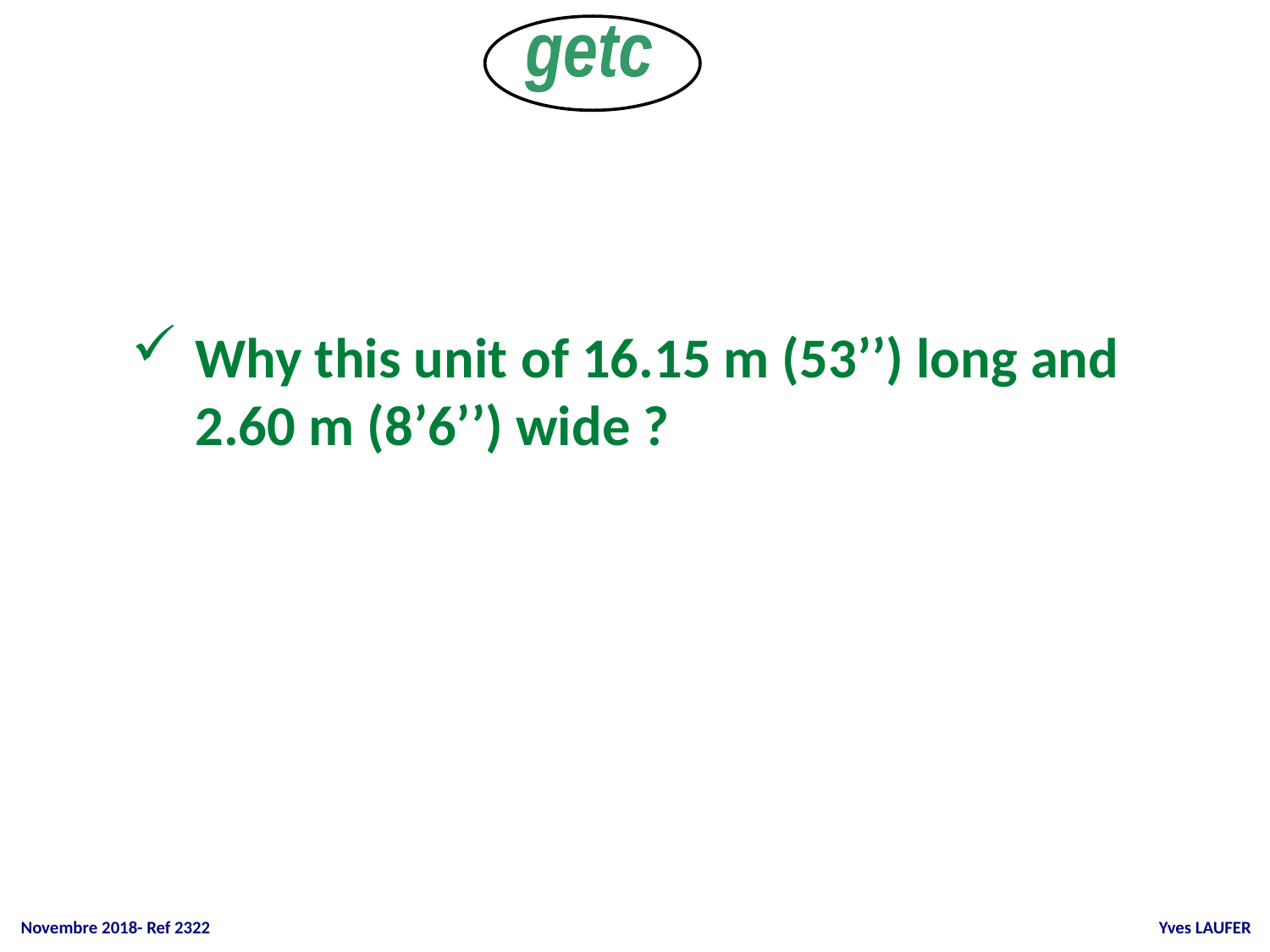

getc

Why this unit of 16.15 m (53’’) long and 2.60 m (8’6’’) wide ?
 Novembre 2018- Ref 2322                                                                                                                          				Yves LAUFER